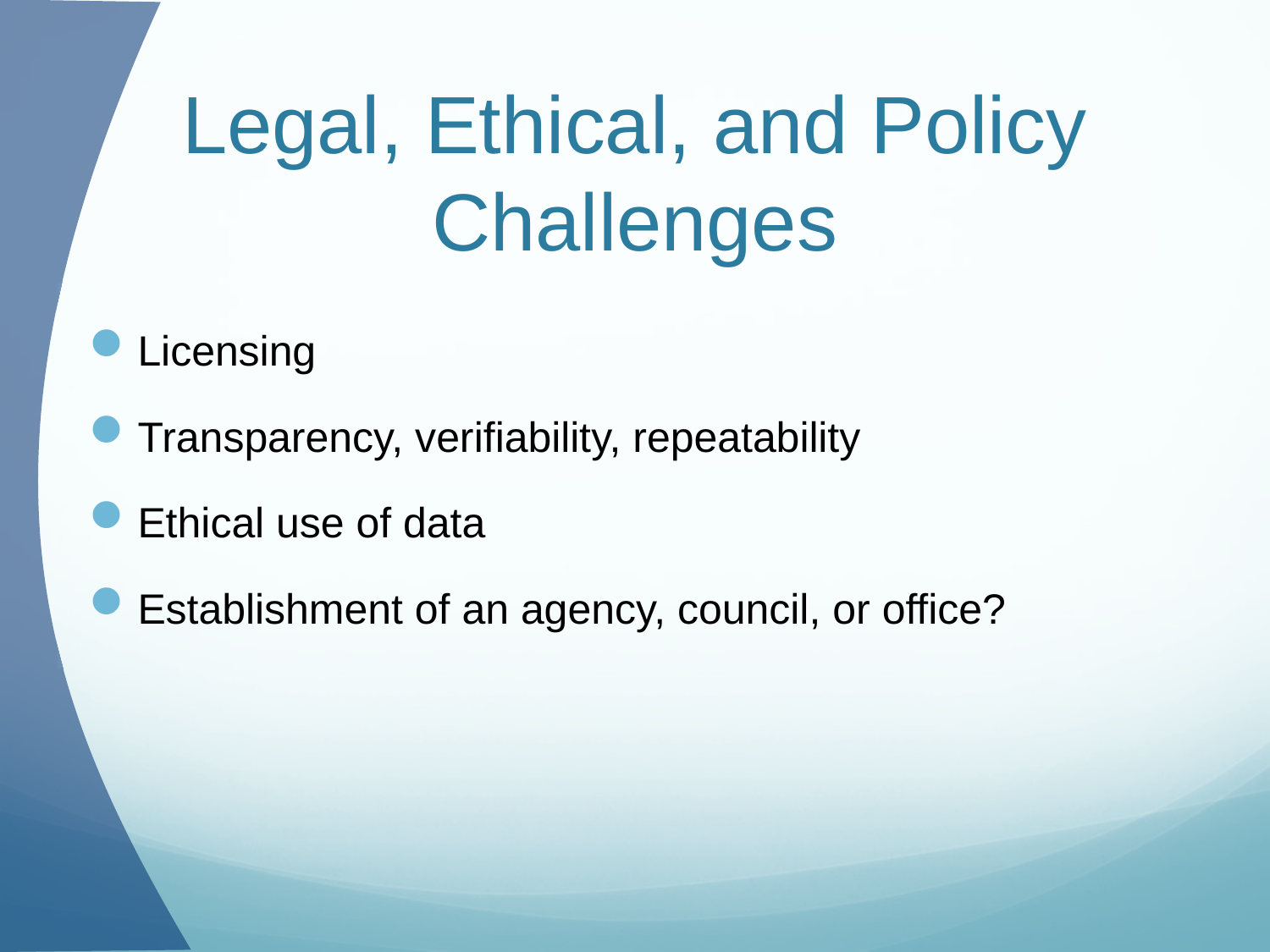

# Legal, Ethical, and Policy Challenges
Licensing
Transparency, verifiability, repeatability
Ethical use of data
Establishment of an agency, council, or office?